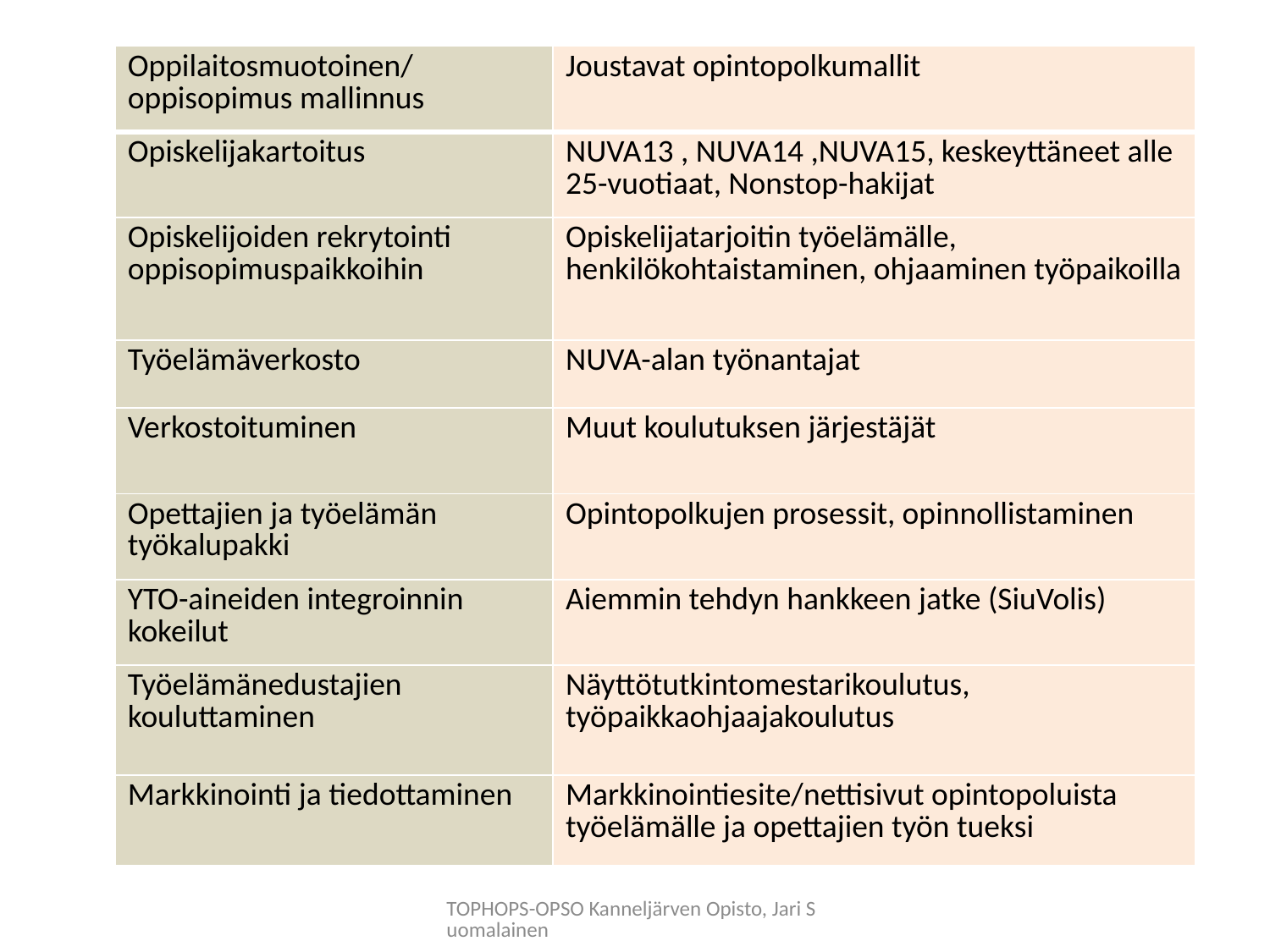

| Oppilaitosmuotoinen/ oppisopimus mallinnus | Joustavat opintopolkumallit |
| --- | --- |
| Opiskelijakartoitus | NUVA13 , NUVA14 ,NUVA15, keskeyttäneet alle 25-vuotiaat, Nonstop-hakijat |
| Opiskelijoiden rekrytointi oppisopimuspaikkoihin | Opiskelijatarjoitin työelämälle, henkilökohtaistaminen, ohjaaminen työpaikoilla |
| Työelämäverkosto | NUVA-alan työnantajat |
| Verkostoituminen | Muut koulutuksen järjestäjät |
| Opettajien ja työelämän työkalupakki | Opintopolkujen prosessit, opinnollistaminen |
| YTO-aineiden integroinnin kokeilut | Aiemmin tehdyn hankkeen jatke (SiuVolis) |
| Työelämänedustajien kouluttaminen | Näyttötutkintomestarikoulutus, työpaikkaohjaajakoulutus |
| Markkinointi ja tiedottaminen | Markkinointiesite/nettisivut opintopoluista työelämälle ja opettajien työn tueksi |
TOPHOPS-OPSO Kanneljärven Opisto, Jari Suomalainen